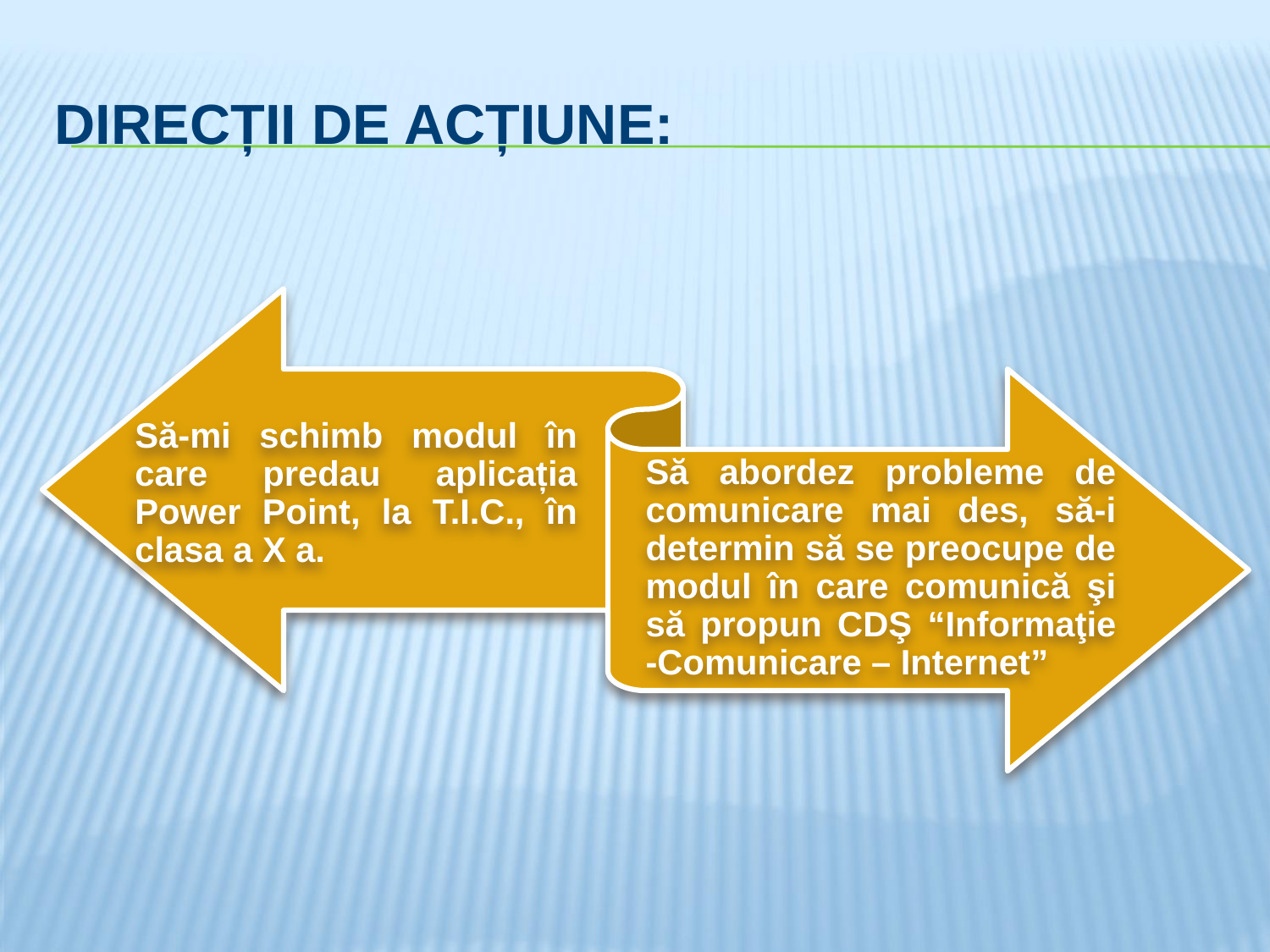

# DIRECȚII DE ACȚIUNE:
Să-mi schimb modul în care predau aplicația Power Point, la T.I.C., în clasa a X a.
Să abordez probleme de comunicare mai des, să-i determin să se preocupe de modul în care comunică şi să propun CDŞ “Informaţie -Comunicare – Internet”